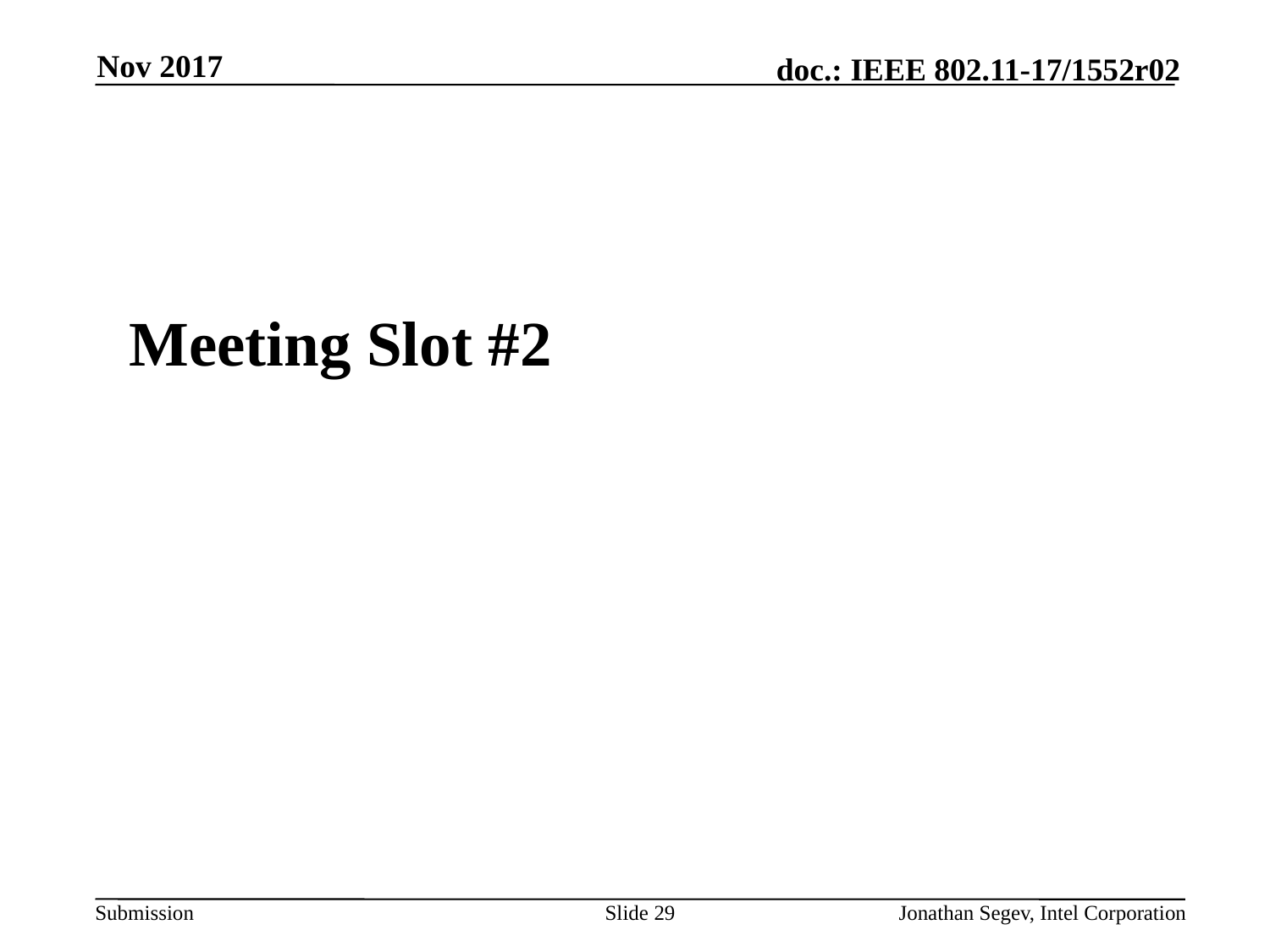

Nov 2017
#
Meeting Slot #2

Slide 29
Jonathan Segev, Intel Corporation